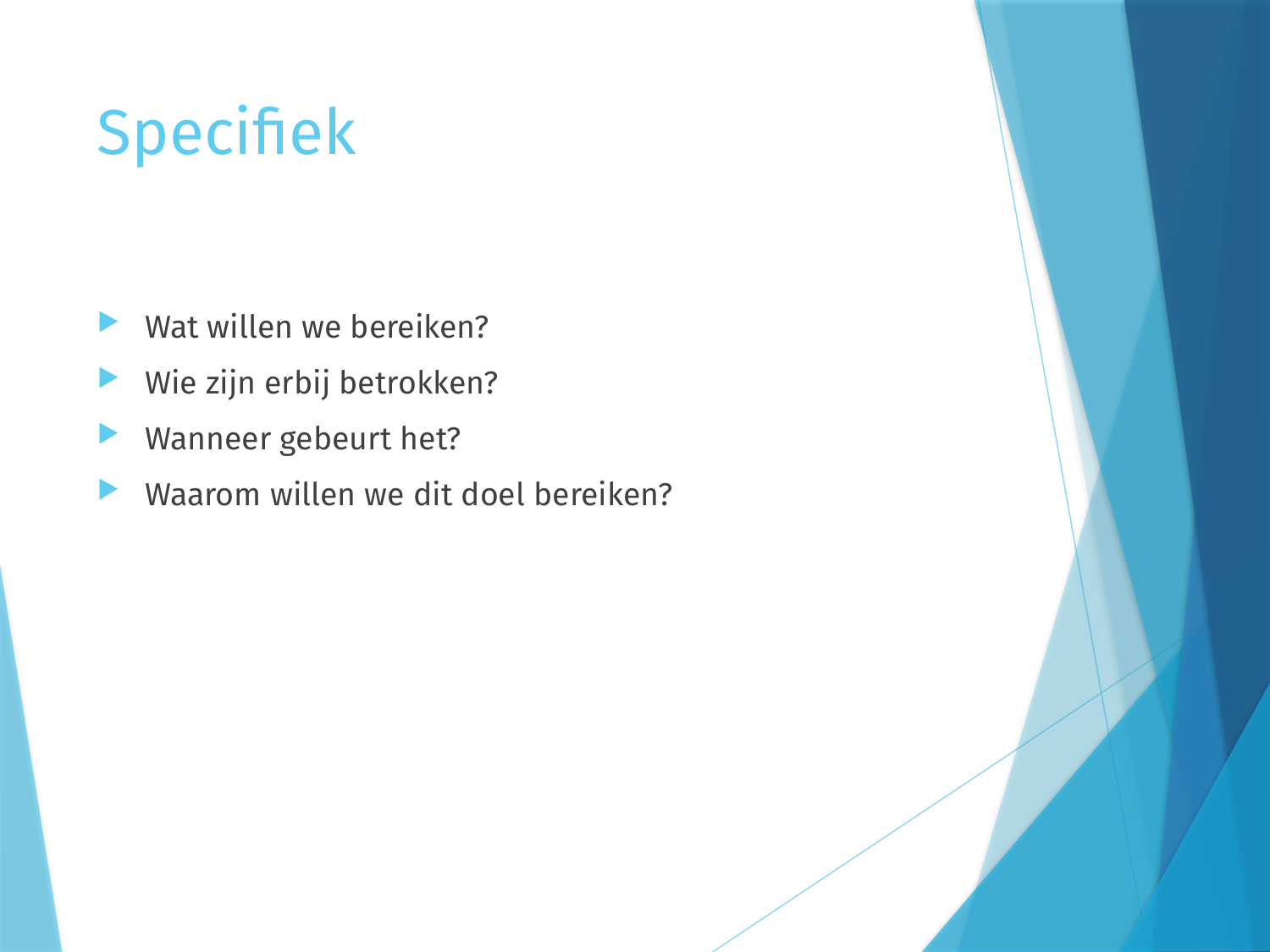

# Specifiek
Wat willen we bereiken?
Wie zijn erbij betrokken?
Wanneer gebeurt het?
Waarom willen we dit doel bereiken?